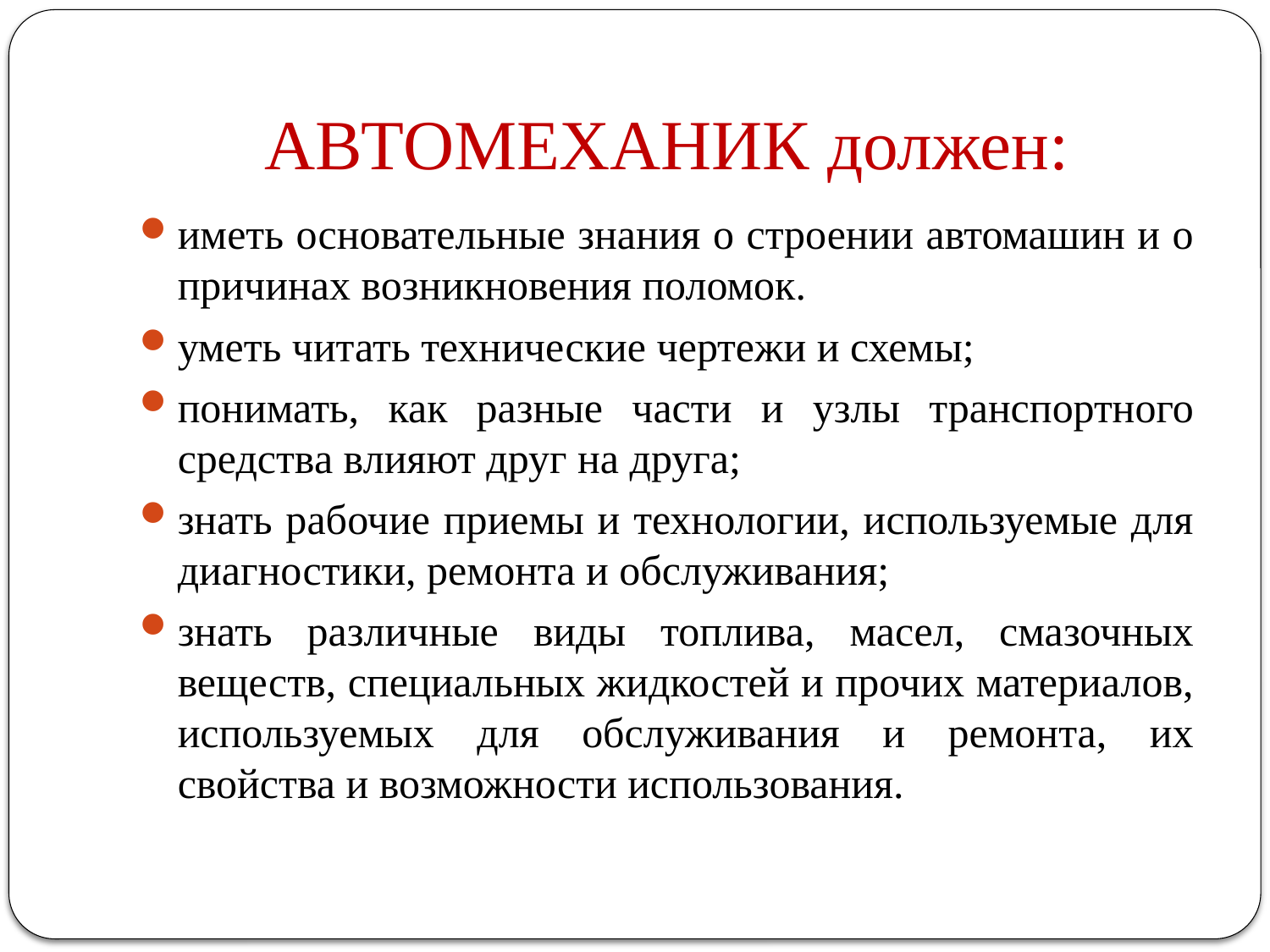

# АВТОМЕХАНИК должен:
иметь основательные знания о строении автомашин и о причинах возникновения поломок.
уметь читать технические чертежи и схемы;
понимать, как разные части и узлы транспортного средства влияют друг на друга;
знать рабочие приемы и технологии, используемые для диагностики, ремонта и обслуживания;
знать различные виды топлива, масел, смазочных веществ, специальных жидкостей и прочих материалов, используемых для обслуживания и ремонта, их свойства и возможности использования.